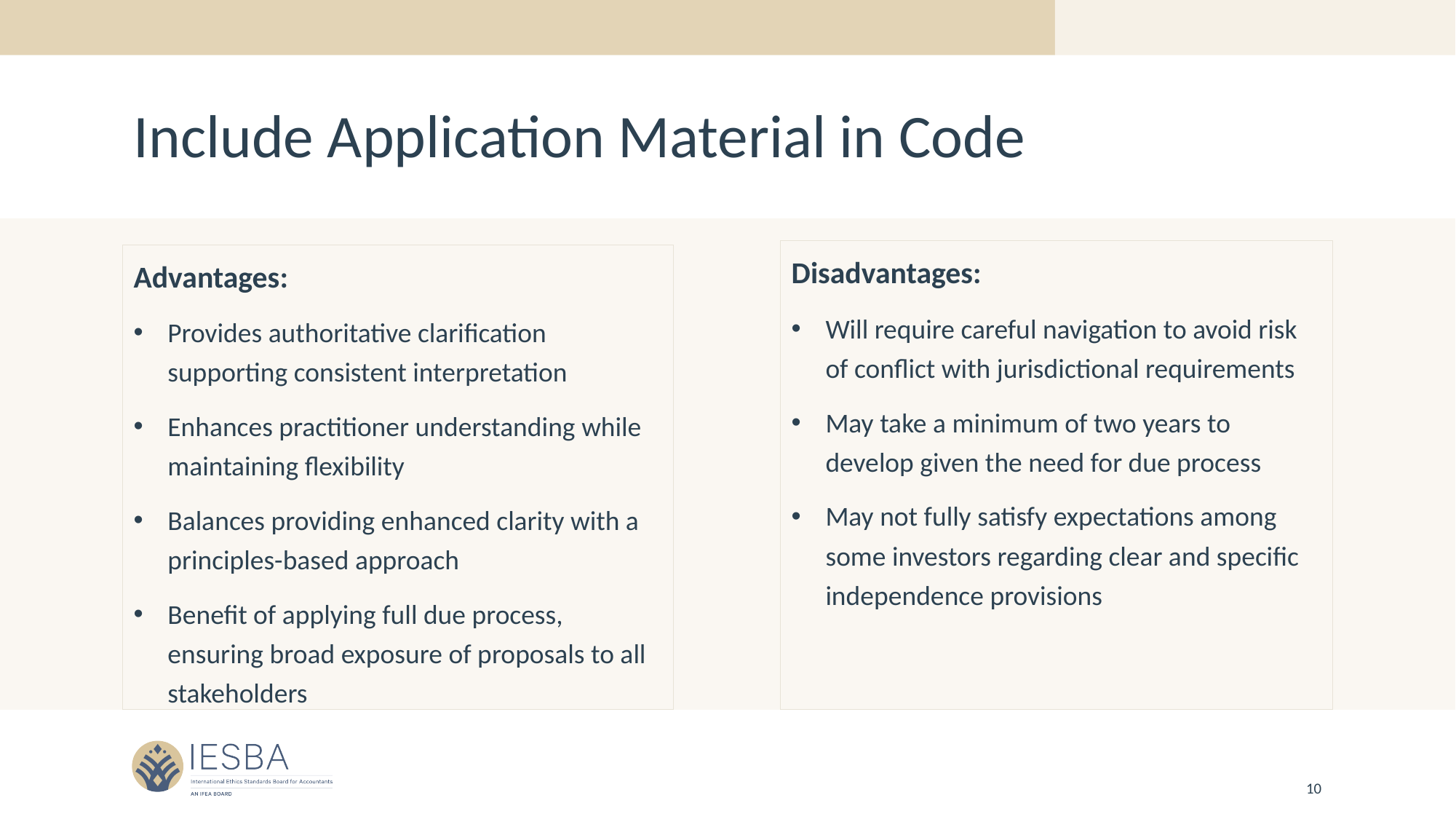

# Include Application Material in Code
Disadvantages:
Will require careful navigation to avoid risk of conflict with jurisdictional requirements
May take a minimum of two years to develop given the need for due process
May not fully satisfy expectations among some investors regarding clear and specific independence provisions
Advantages:
Provides authoritative clarification supporting consistent interpretation
Enhances practitioner understanding while maintaining flexibility
Balances providing enhanced clarity with a principles-based approach
Benefit of applying full due process, ensuring broad exposure of proposals to all stakeholders
10